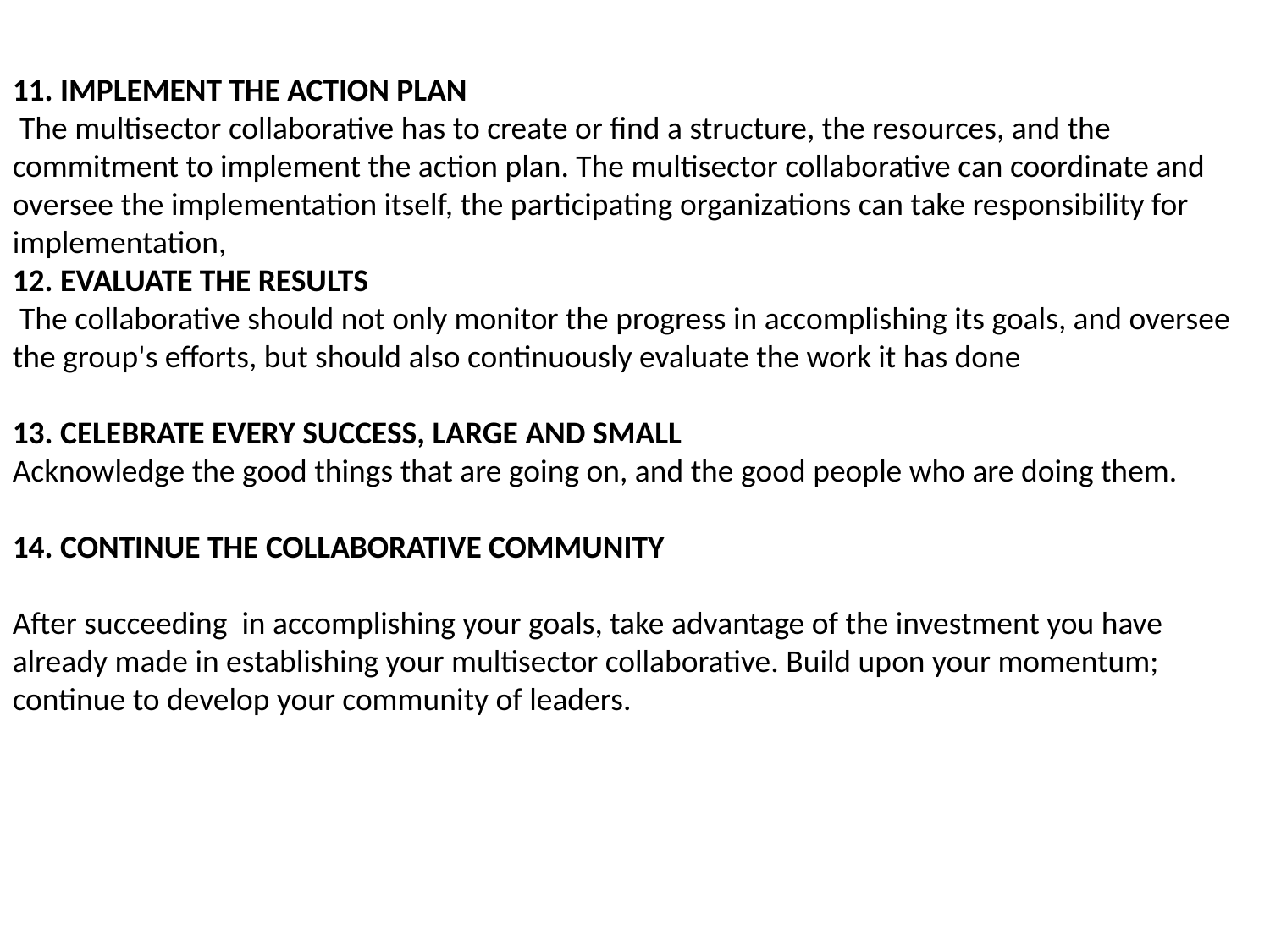

11. IMPLEMENT THE ACTION PLAN
 The multisector collaborative has to create or find a structure, the resources, and the commitment to implement the action plan. The multisector collaborative can coordinate and oversee the implementation itself, the participating organizations can take responsibility for implementation,
12. EVALUATE THE RESULTS
 The collaborative should not only monitor the progress in accomplishing its goals, and oversee the group's efforts, but should also continuously evaluate the work it has done

13. CELEBRATE EVERY SUCCESS, LARGE AND SMALL
Acknowledge the good things that are going on, and the good people who are doing them.

14. CONTINUE THE COLLABORATIVE COMMUNITY

After succeeding  in accomplishing your goals, take advantage of the investment you have already made in establishing your multisector collaborative. Build upon your momentum; continue to develop your community of leaders.